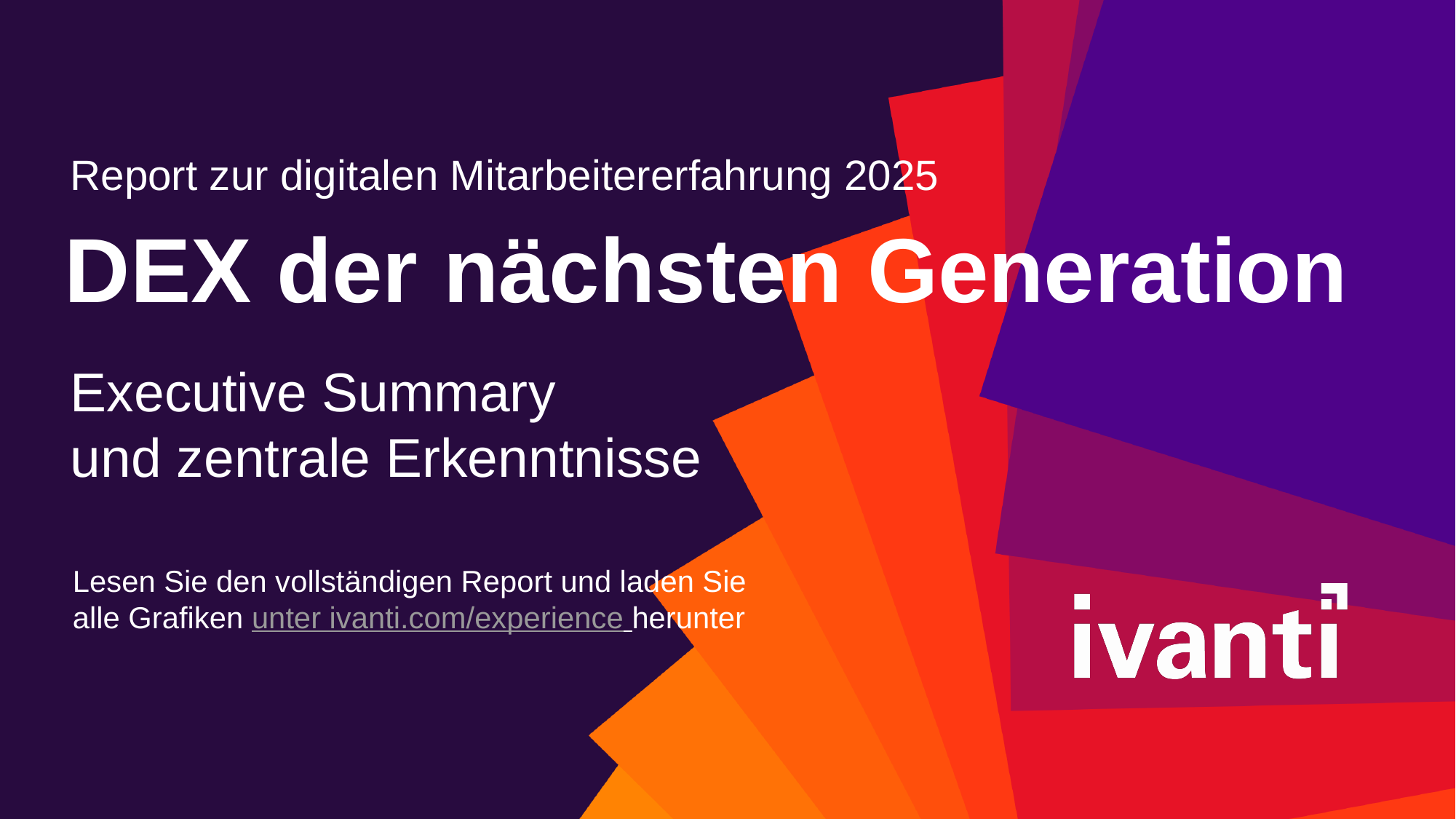

Report zur digitalen Mitarbeitererfahrung 2025
DEX der nächsten Generation
Executive Summary
und zentrale Erkenntnisse
Lesen Sie den vollständigen Report und laden Sie
alle Grafiken unter ivanti.com/experience herunter